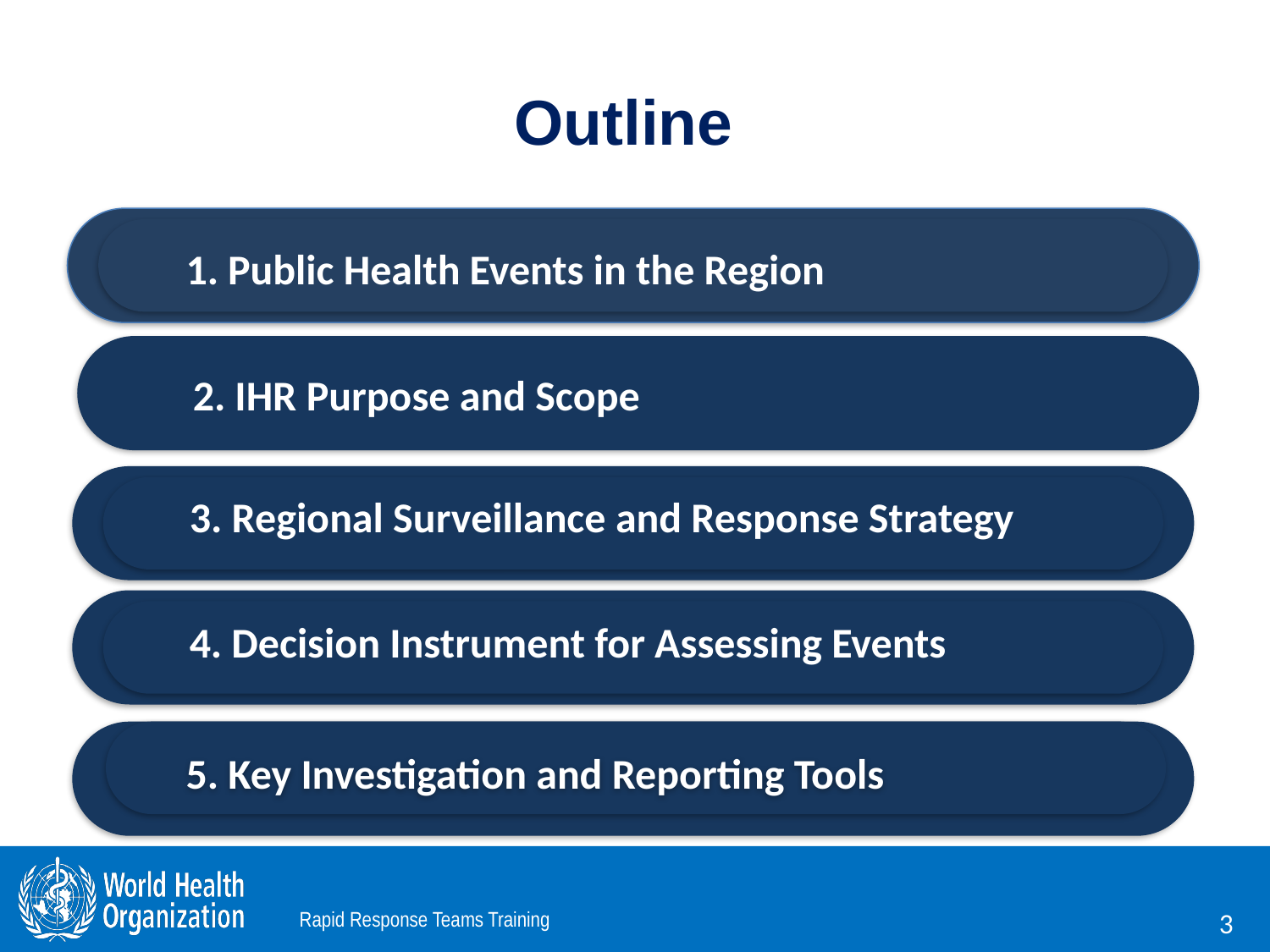

# Outline

1. Public Health Events in the Region

2. IHR Purpose and Scope

3. Regional Surveillance and Response Strategy

4. Decision Instrument for Assessing Events

5. Key Investigation and Reporting Tools